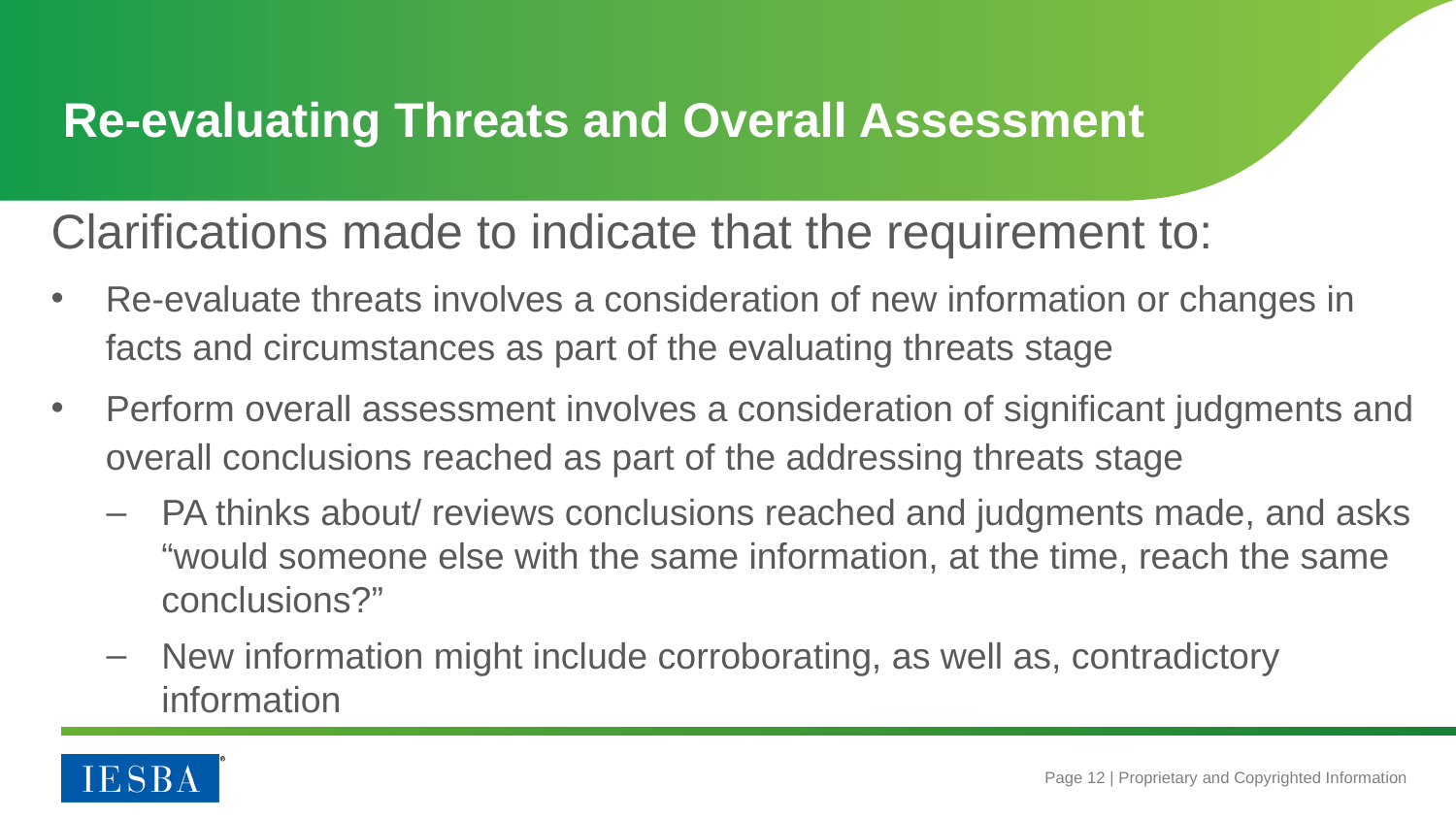

Re-evaluating Threats and Overall Assessment
Clarifications made to indicate that the requirement to:
Re-evaluate threats involves a consideration of new information or changes in facts and circumstances as part of the evaluating threats stage
Perform overall assessment involves a consideration of significant judgments and overall conclusions reached as part of the addressing threats stage
PA thinks about/ reviews conclusions reached and judgments made, and asks “would someone else with the same information, at the time, reach the same conclusions?”
New information might include corroborating, as well as, contradictory information